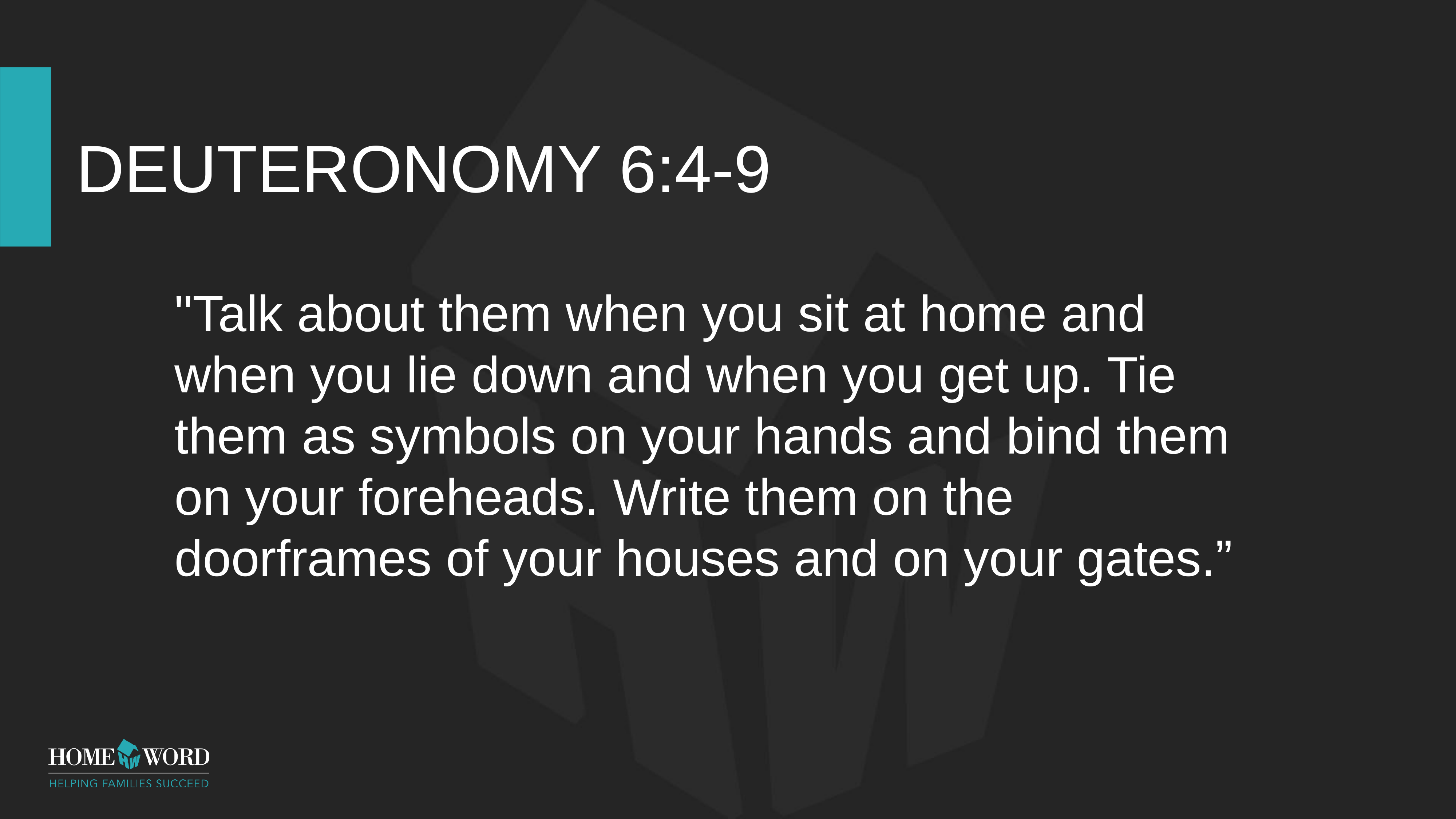

# Deuteronomy 6:4-9
"Talk about them when you sit at home and when you lie down and when you get up. Tie them as symbols on your hands and bind them on your foreheads. Write them on the doorframes of your houses and on your gates.”